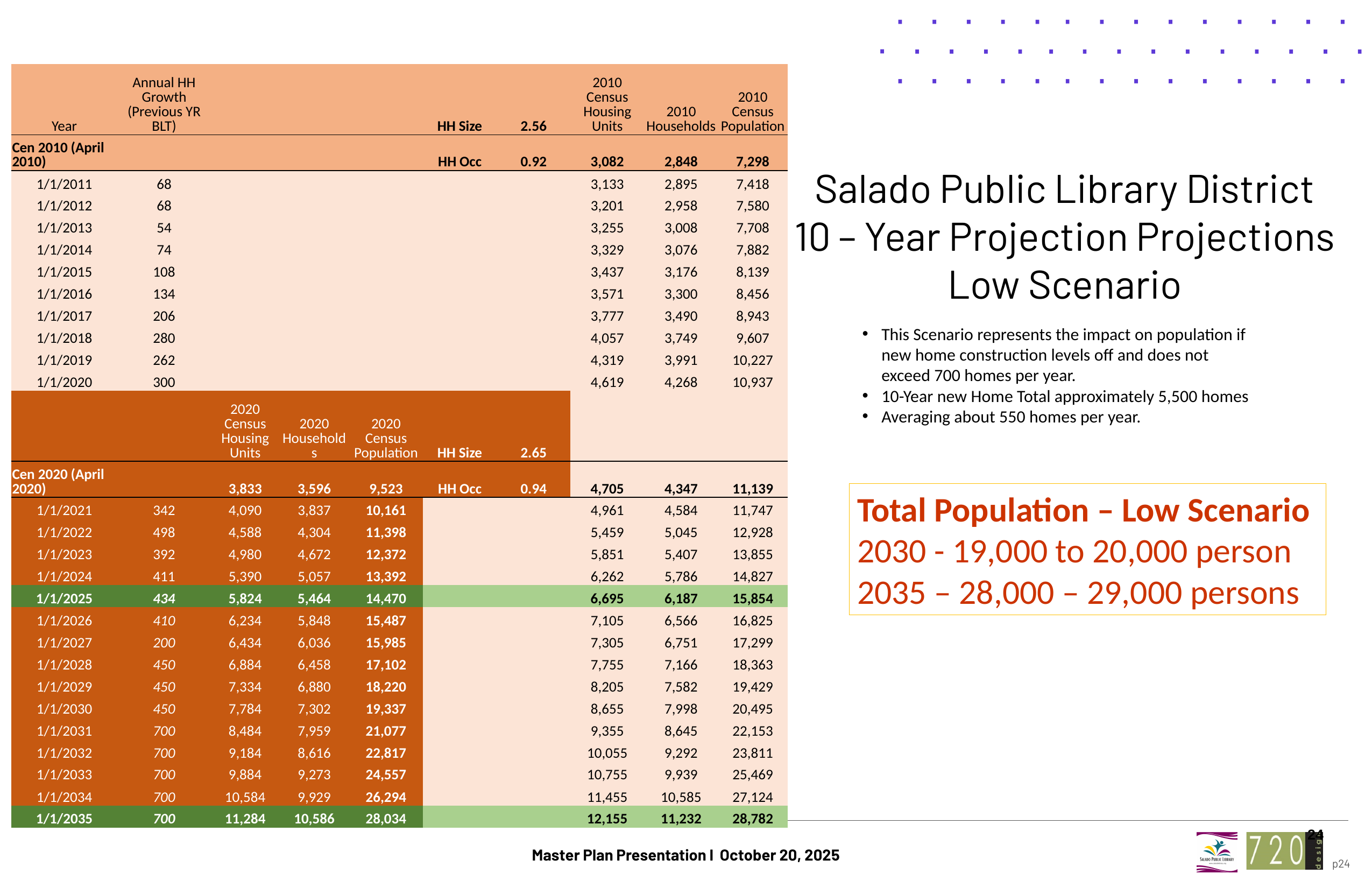

| Year | Annual HH Growth (Previous YR BLT) |  |  |  | HH Size | 2.56 | 2010 Census Housing Units | 2010 Households | 2010 Census Population |
| --- | --- | --- | --- | --- | --- | --- | --- | --- | --- |
| Cen 2010 (April 2010) |  |  |  |  | HH Occ | 0.92 | 3,082 | 2,848 | 7,298 |
| 1/1/2011 | 68 |  |  |  |  |  | 3,133 | 2,895 | 7,418 |
| 1/1/2012 | 68 |  |  |  |  |  | 3,201 | 2,958 | 7,580 |
| 1/1/2013 | 54 |  |  |  |  |  | 3,255 | 3,008 | 7,708 |
| 1/1/2014 | 74 |  |  |  |  |  | 3,329 | 3,076 | 7,882 |
| 1/1/2015 | 108 |  |  |  |  |  | 3,437 | 3,176 | 8,139 |
| 1/1/2016 | 134 |  |  |  |  |  | 3,571 | 3,300 | 8,456 |
| 1/1/2017 | 206 |  |  |  |  |  | 3,777 | 3,490 | 8,943 |
| 1/1/2018 | 280 |  |  |  |  |  | 4,057 | 3,749 | 9,607 |
| 1/1/2019 | 262 |  |  |  |  |  | 4,319 | 3,991 | 10,227 |
| 1/1/2020 | 300 |  |  |  |  |  | 4,619 | 4,268 | 10,937 |
|  |  | 2020 Census Housing Units | 2020 Households | 2020 Census Population | HH Size | 2.65 |  |  |  |
| Cen 2020 (April 2020) |  | 3,833 | 3,596 | 9,523 | HH Occ | 0.94 | 4,705 | 4,347 | 11,139 |
| 1/1/2021 | 342 | 4,090 | 3,837 | 10,161 |  |  | 4,961 | 4,584 | 11,747 |
| 1/1/2022 | 498 | 4,588 | 4,304 | 11,398 |  |  | 5,459 | 5,045 | 12,928 |
| 1/1/2023 | 392 | 4,980 | 4,672 | 12,372 |  |  | 5,851 | 5,407 | 13,855 |
| 1/1/2024 | 411 | 5,390 | 5,057 | 13,392 |  |  | 6,262 | 5,786 | 14,827 |
| 1/1/2025 | 434 | 5,824 | 5,464 | 14,470 |  |  | 6,695 | 6,187 | 15,854 |
| 1/1/2026 | 410 | 6,234 | 5,848 | 15,487 |  |  | 7,105 | 6,566 | 16,825 |
| 1/1/2027 | 200 | 6,434 | 6,036 | 15,985 |  |  | 7,305 | 6,751 | 17,299 |
| 1/1/2028 | 450 | 6,884 | 6,458 | 17,102 |  |  | 7,755 | 7,166 | 18,363 |
| 1/1/2029 | 450 | 7,334 | 6,880 | 18,220 |  |  | 8,205 | 7,582 | 19,429 |
| 1/1/2030 | 450 | 7,784 | 7,302 | 19,337 |  |  | 8,655 | 7,998 | 20,495 |
| 1/1/2031 | 700 | 8,484 | 7,959 | 21,077 |  |  | 9,355 | 8,645 | 22,153 |
| 1/1/2032 | 700 | 9,184 | 8,616 | 22,817 |  |  | 10,055 | 9,292 | 23,811 |
| 1/1/2033 | 700 | 9,884 | 9,273 | 24,557 |  |  | 10,755 | 9,939 | 25,469 |
| 1/1/2034 | 700 | 10,584 | 9,929 | 26,294 |  |  | 11,455 | 10,585 | 27,124 |
| 1/1/2035 | 700 | 11,284 | 10,586 | 28,034 |  |  | 12,155 | 11,232 | 28,782 |
# Salado Public Library District 10 – Year Projection Projections Low Scenario
This Scenario represents the impact on population if new home construction levels off and does not exceed 700 homes per year.
10-Year new Home Total approximately 5,500 homes
Averaging about 550 homes per year.
Total Population – Low Scenario
2030 - 19,000 to 20,000 person
2035 – 28,000 – 29,000 persons
24